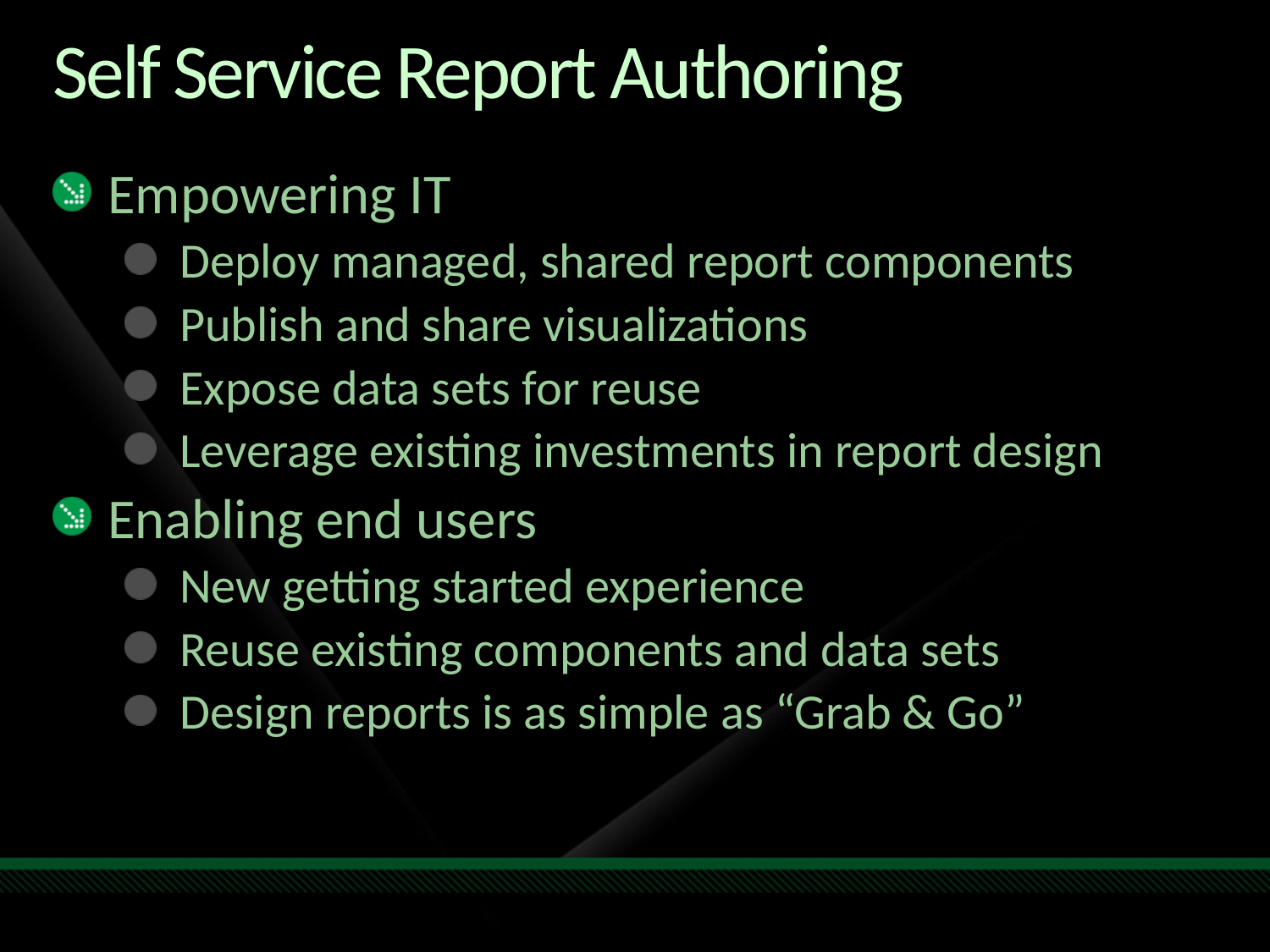

# Self Service Report Authoring
Empowering IT
Deploy managed, shared report components
Publish and share visualizations
Expose data sets for reuse
Leverage existing investments in report design
Enabling end users
New getting started experience
Reuse existing components and data sets
Design reports is as simple as “Grab & Go”